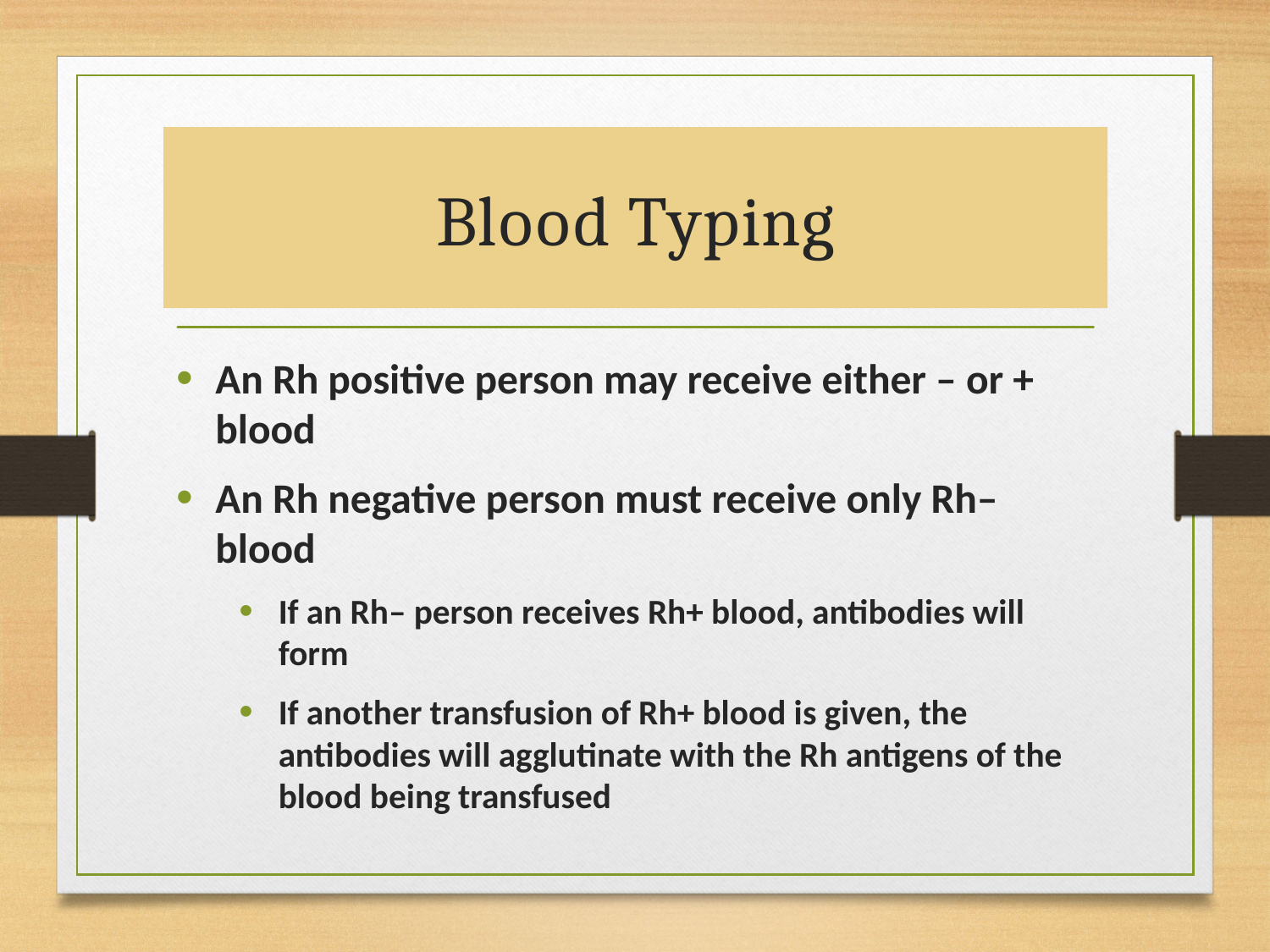

# Blood Typing
An Rh positive person may receive either – or + blood
An Rh negative person must receive only Rh– blood
If an Rh– person receives Rh+ blood, antibodies will form
If another transfusion of Rh+ blood is given, the antibodies will agglutinate with the Rh antigens of the blood being transfused